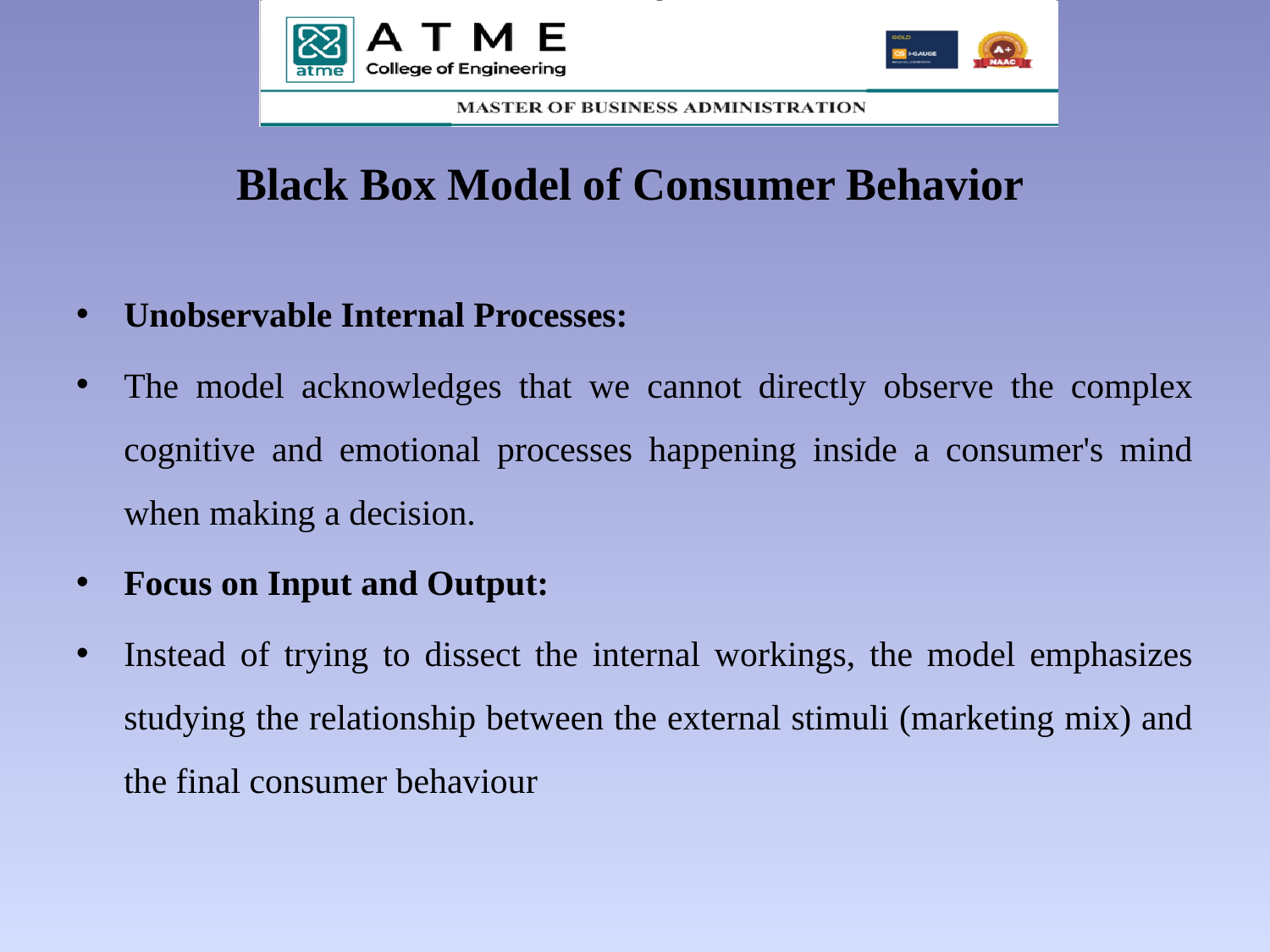

# Black Box Model of Consumer Behavior
Unobservable Internal Processes:
The model acknowledges that we cannot directly observe the complex cognitive and emotional processes happening inside a consumer's mind when making a decision.
Focus on Input and Output:
Instead of trying to dissect the internal workings, the model emphasizes studying the relationship between the external stimuli (marketing mix) and the final consumer behaviour